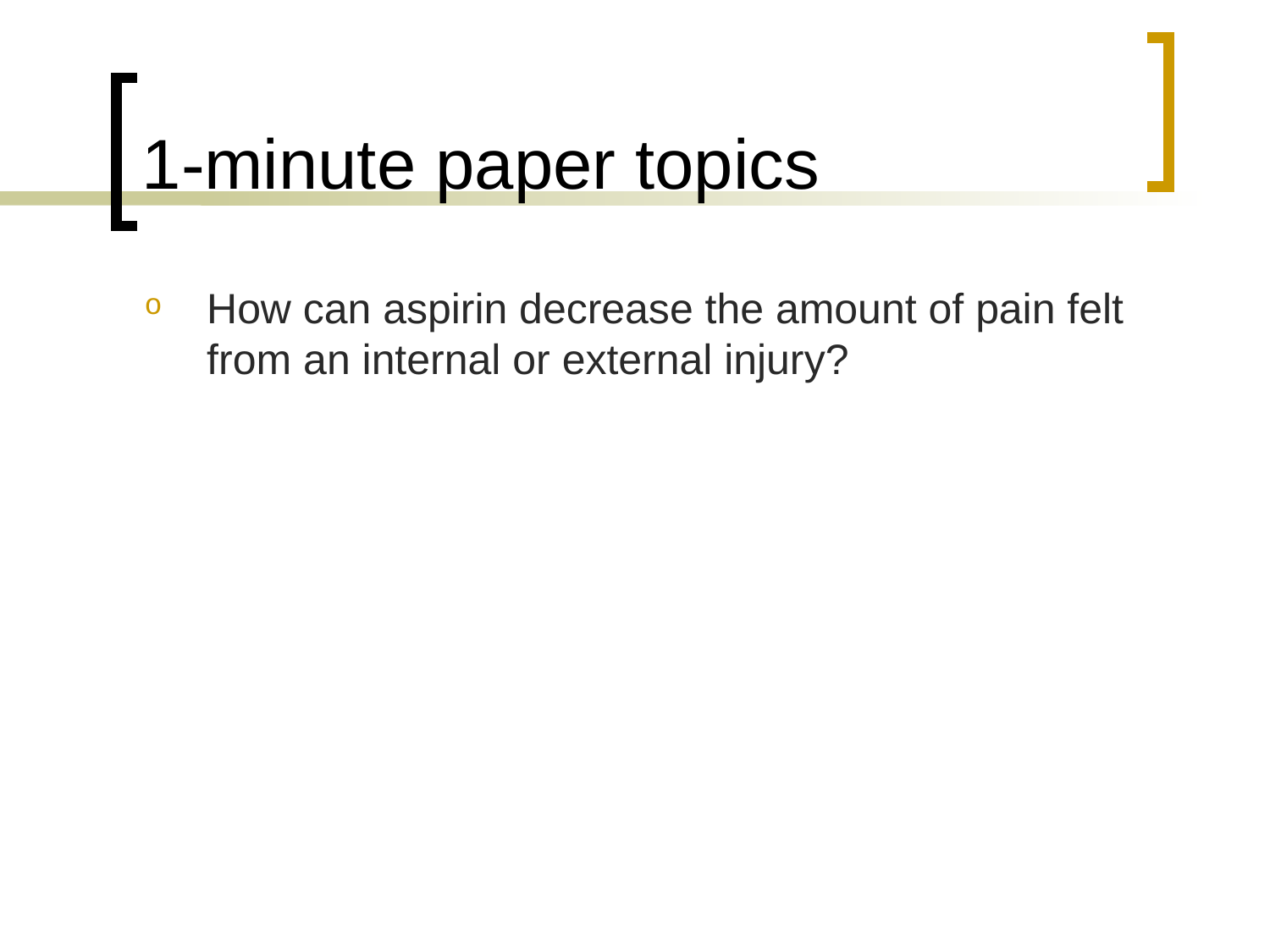

# 1-minute paper topics
How can aspirin decrease the amount of pain felt from an internal or external injury?